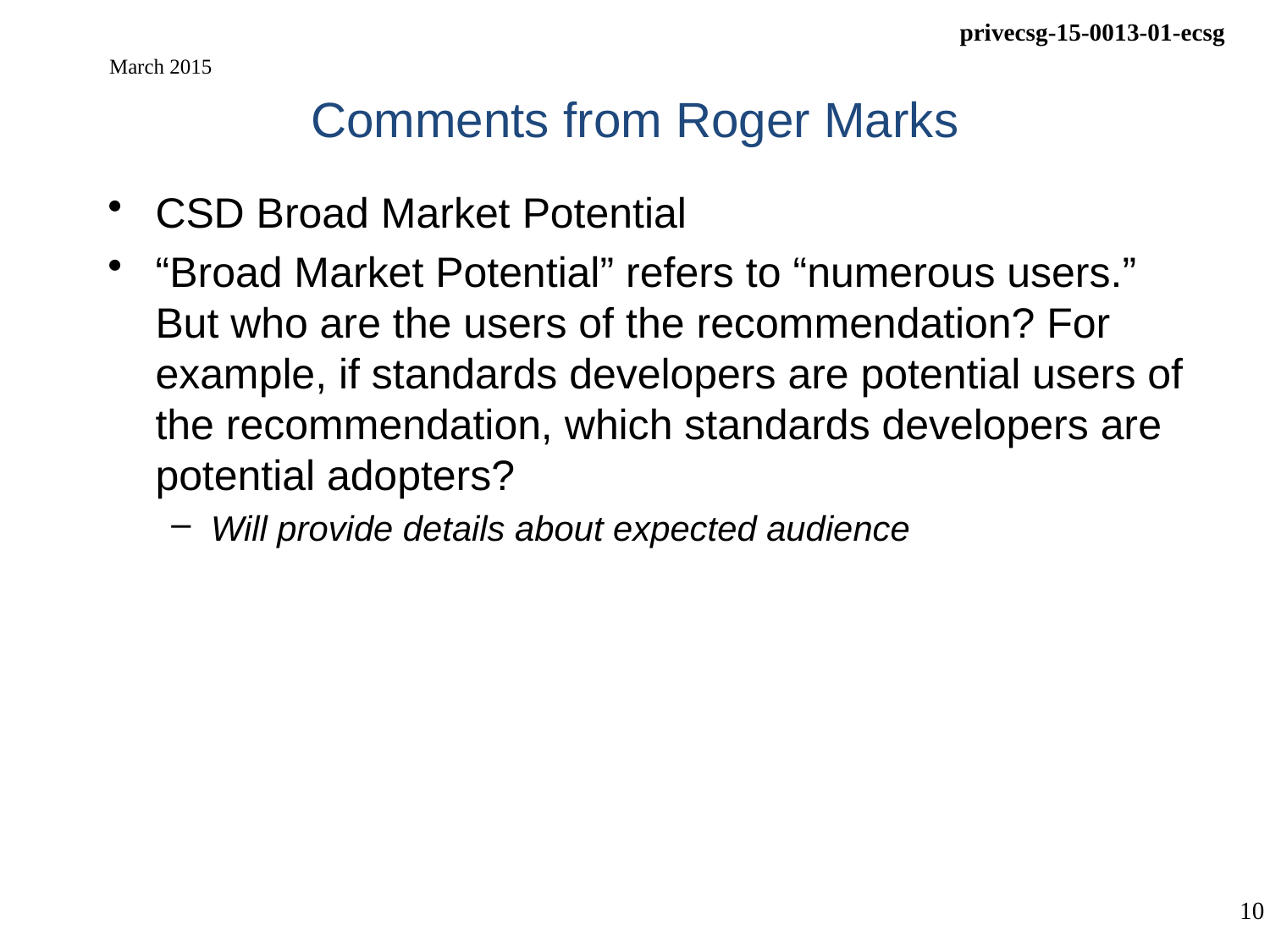

# Comments from Roger Marks
March 2015
CSD Broad Market Potential
“Broad Market Potential” refers to “numerous users.” But who are the users of the recommendation? For example, if standards developers are potential users of the recommendation, which standards developers are potential adopters?
Will provide details about expected audience